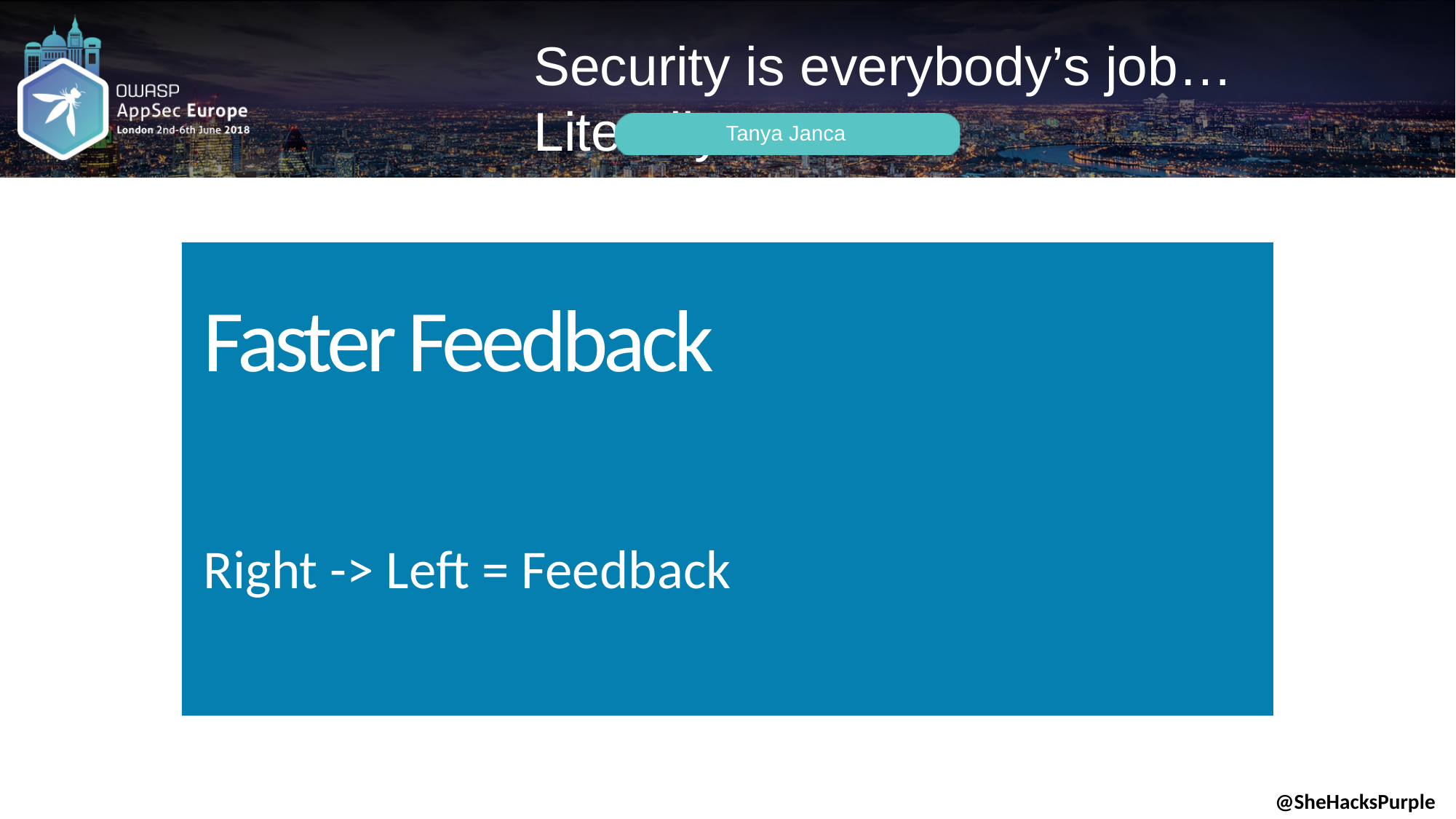

Faster Feedback
Right -> Left = Feedback
@SheHacksPurple